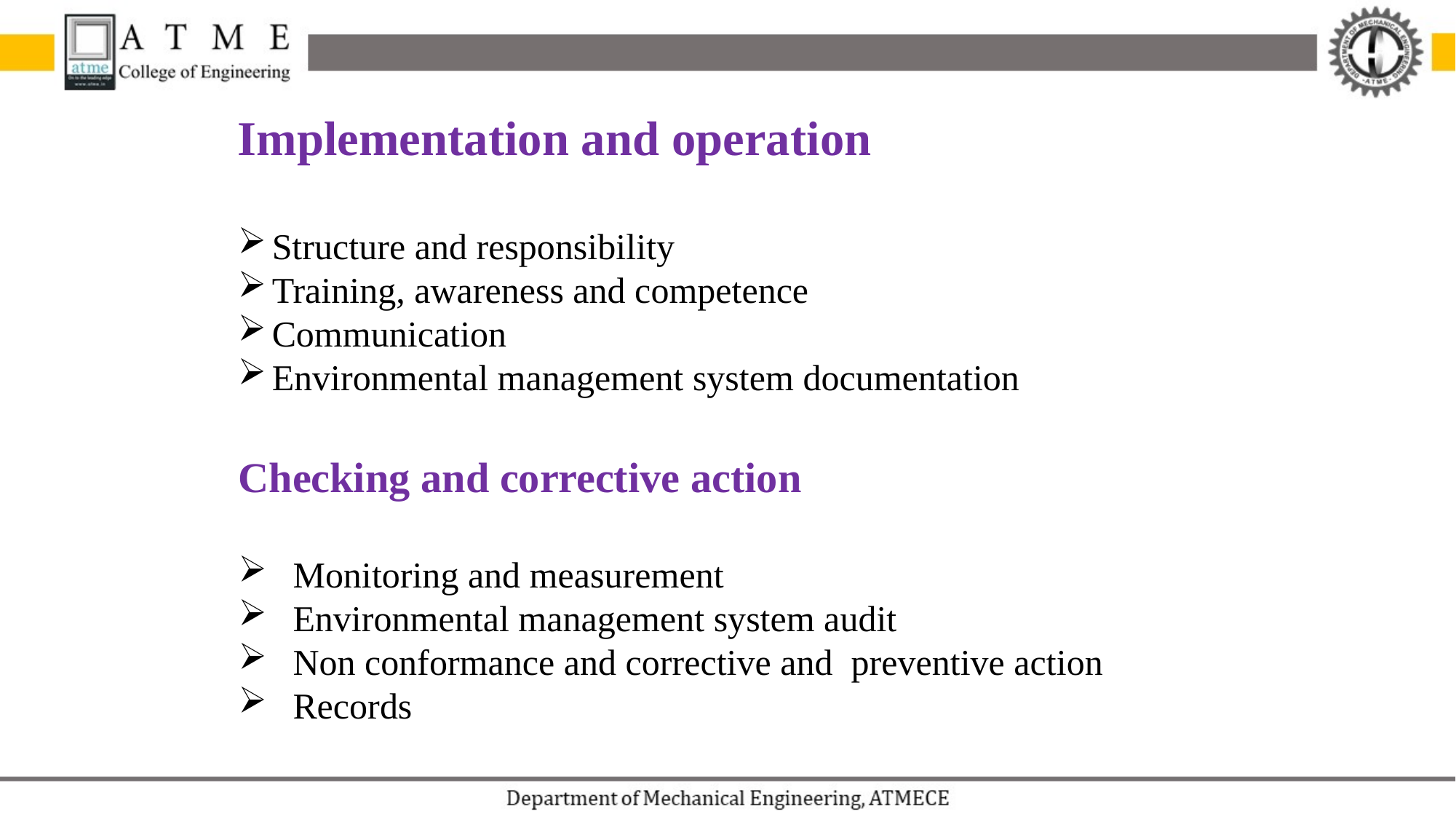

Implementation and operation

Structure and responsibility
Training, awareness and competence
Communication
Environmental management system documentation
Checking and corrective action

Monitoring and measurement
Environmental management system audit
Non conformance and corrective and  preventive action
Records